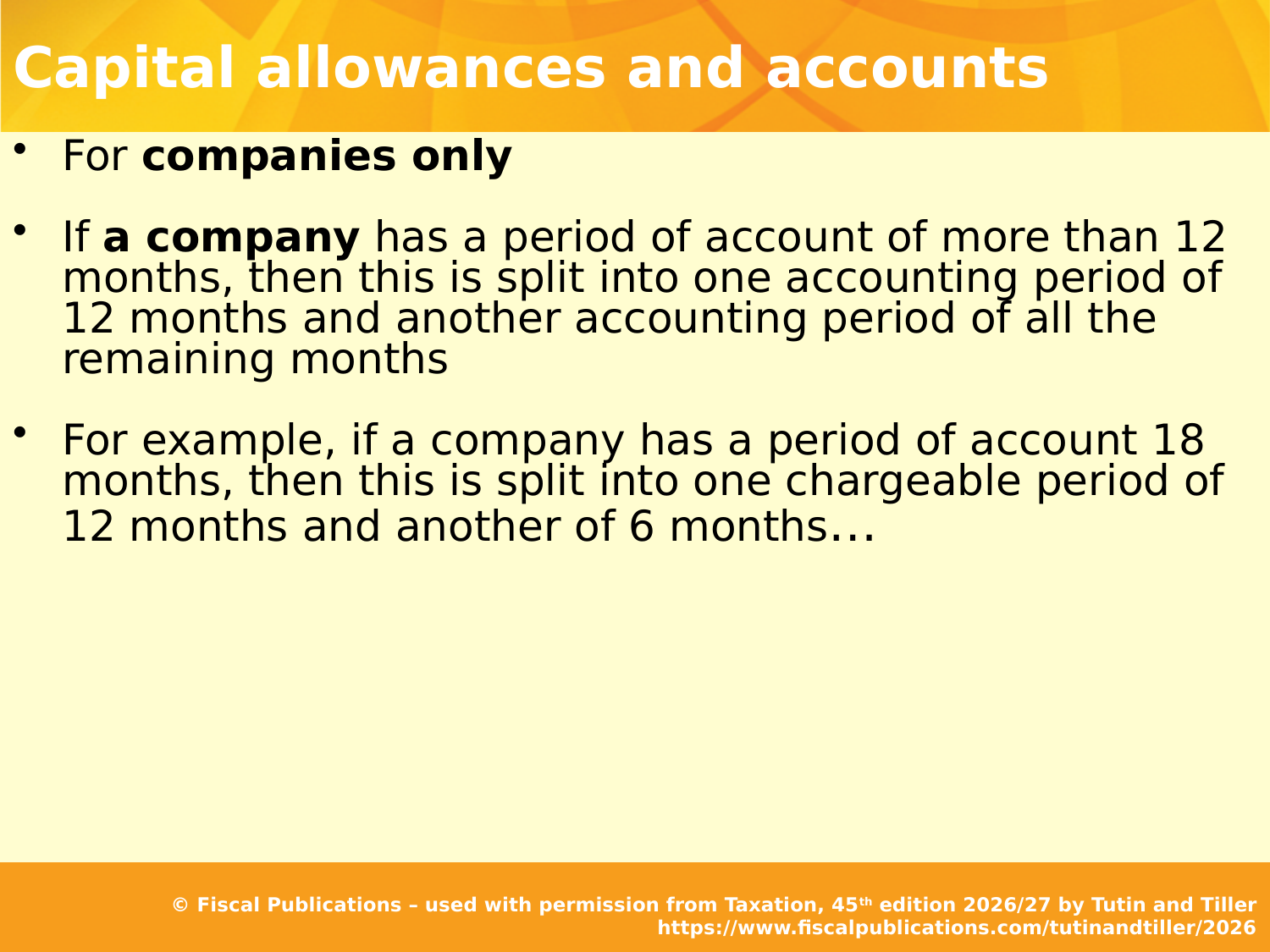

# Capital allowances and accounts
For companies only

If a company has a period of account of more than 12 months, then this is split into one accounting period of 12 months and another accounting period of all the remaining months

For example, if a company has a period of account 18 months, then this is split into one chargeable period of 12 months and another of 6 months…